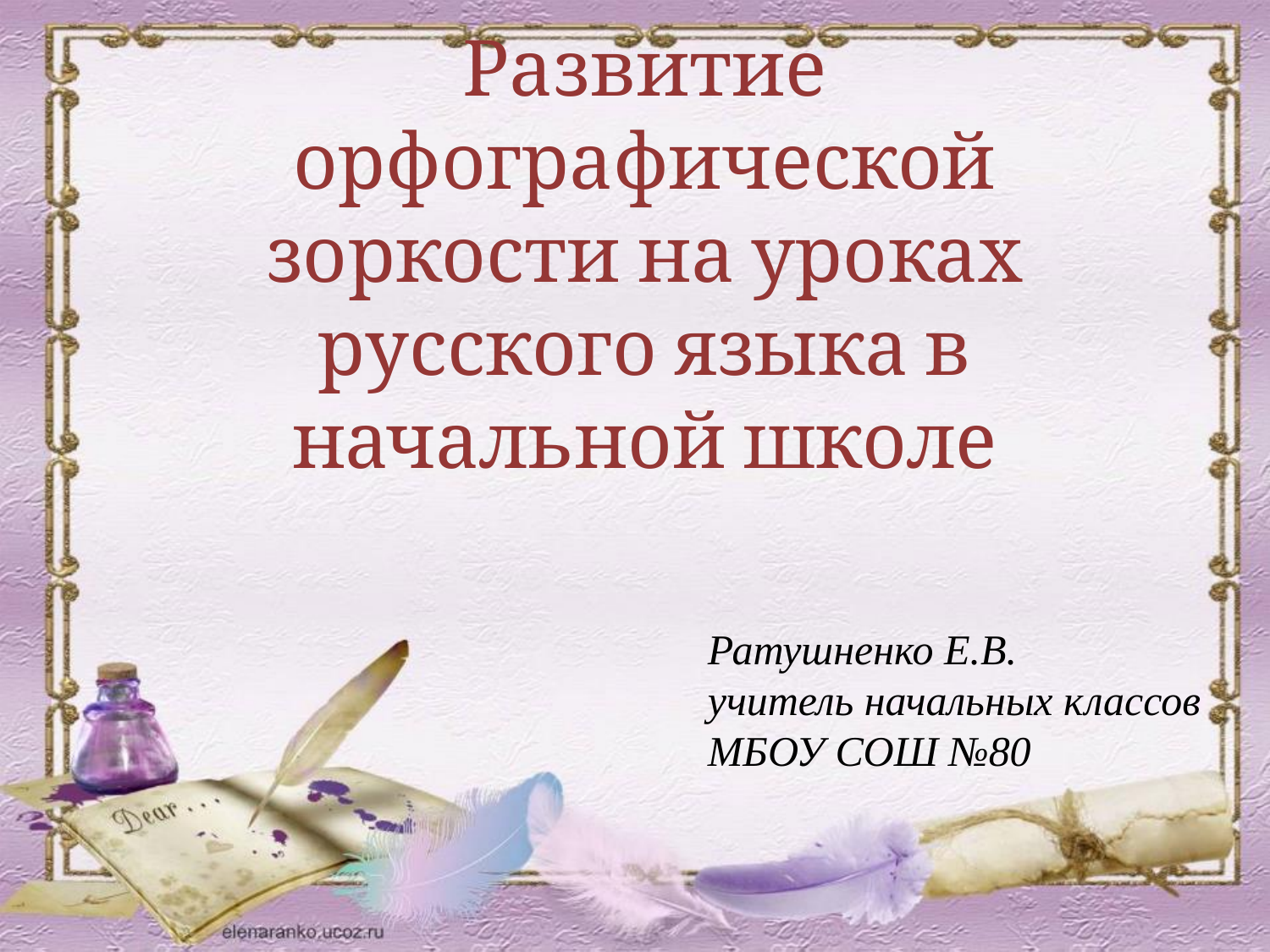

Развитие орфографической зоркости на уроках русского языка в начальной школе
Ратушненко Е.В.
учитель начальных классов МБОУ СОШ №80